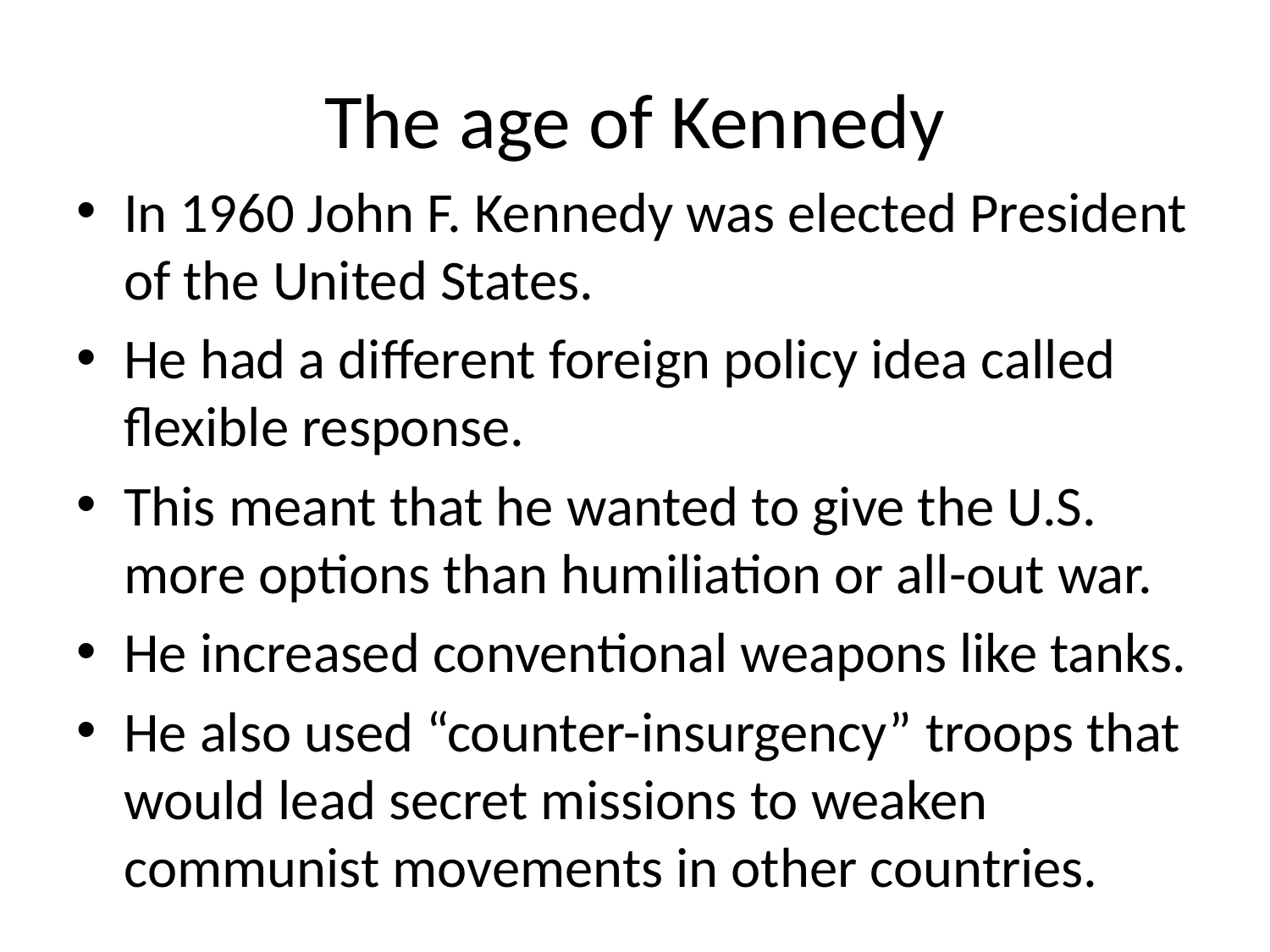

# The age of Kennedy
In 1960 John F. Kennedy was elected President of the United States.
He had a different foreign policy idea called flexible response.
This meant that he wanted to give the U.S. more options than humiliation or all-out war.
He increased conventional weapons like tanks.
He also used “counter-insurgency” troops that would lead secret missions to weaken communist movements in other countries.